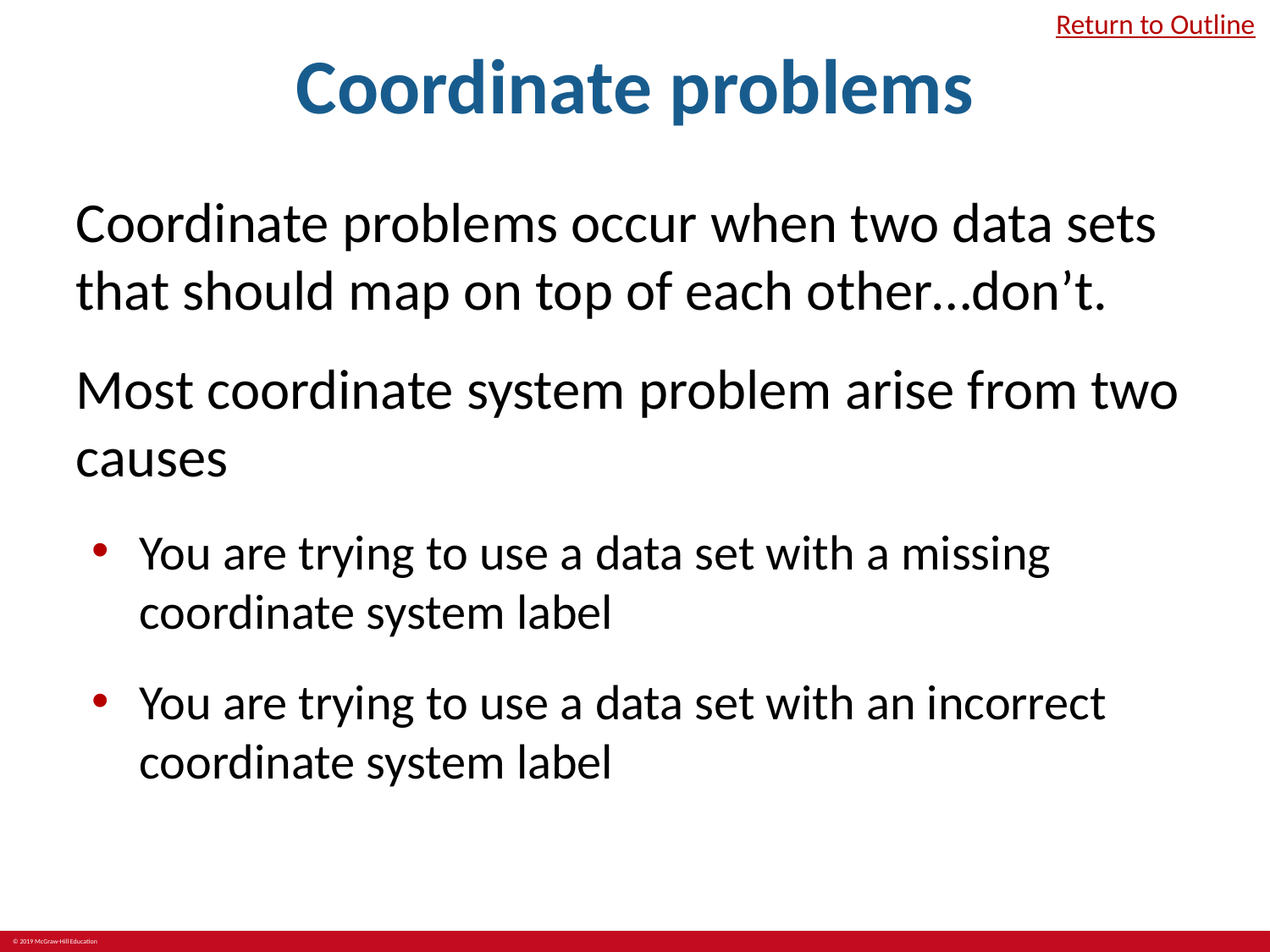

# Coordinate problems
Return to Outline
Coordinate problems occur when two data sets that should map on top of each other…don’t.
Most coordinate system problem arise from two causes
You are trying to use a data set with a missing coordinate system label
You are trying to use a data set with an incorrect coordinate system label